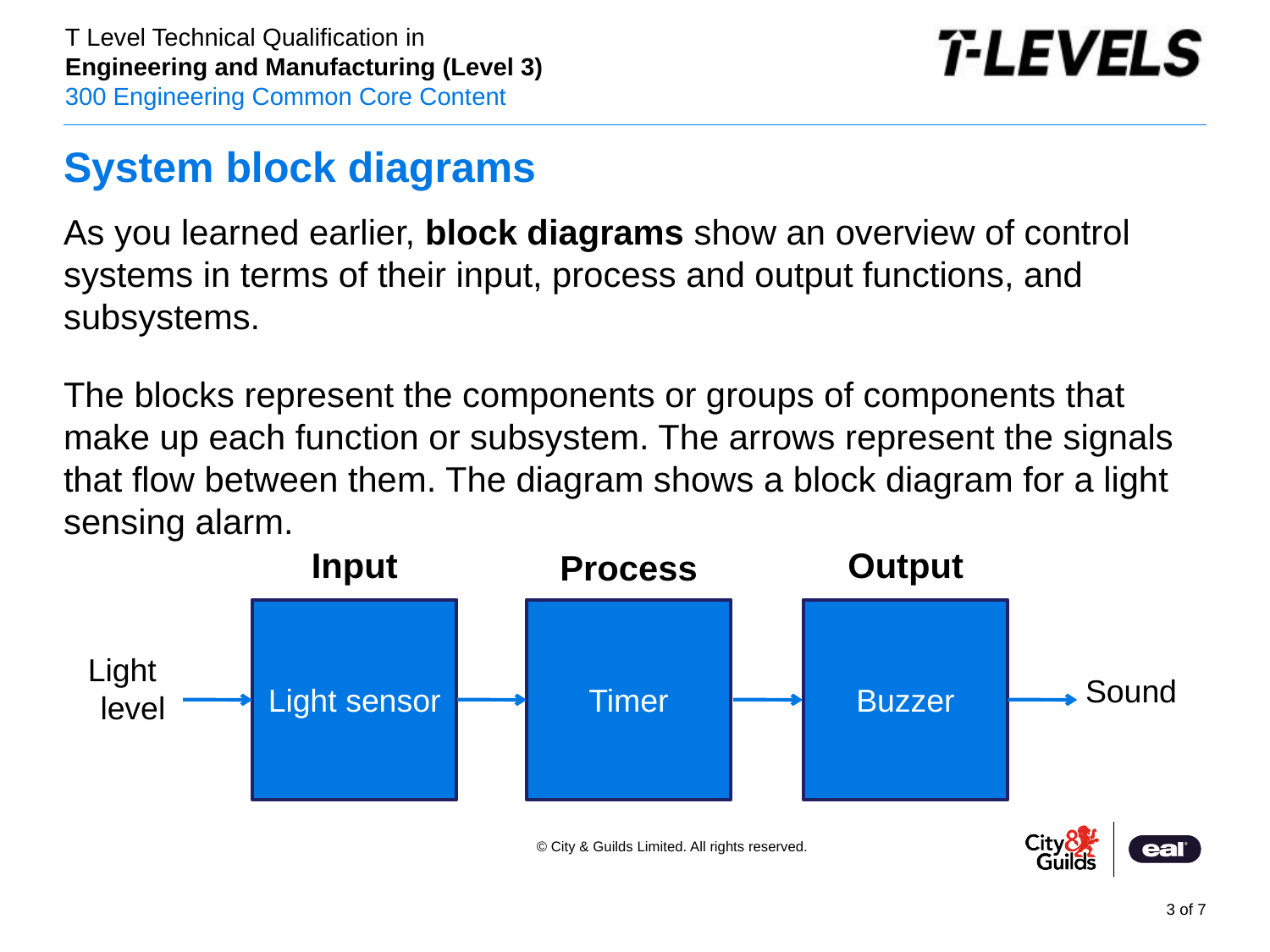

# System block diagrams
As you learned earlier, block diagrams show an overview of control systems in terms of their input, process and output functions, and subsystems.
The blocks represent the components or groups of components that make up each function or subsystem. The arrows represent the signals that flow between them. The diagram shows a block diagram for a light sensing alarm.

Input
Output
Process
Light sensor
Timer
Buzzer
Light
level
Sound